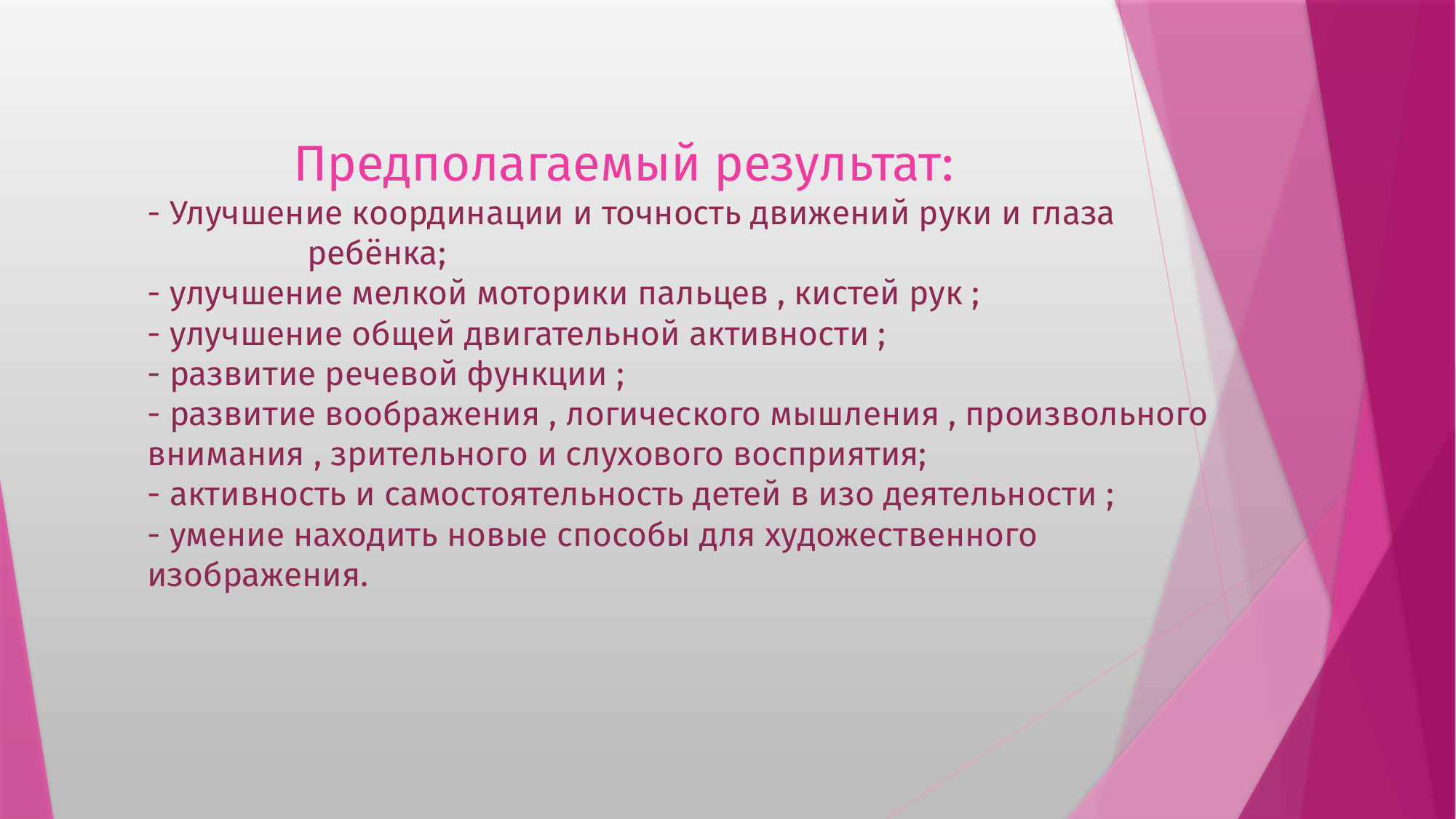

# Предполагаемый результат: - Улучшение координации и точность движений руки и глаза ребёнка; - улучшение мелкой моторики пальцев , кистей рук ; - улучшение общей двигательной активности ; - развитие речевой функции ; - развитие воображения , логического мышления , произвольного внимания , зрительного и слухового восприятия; - активность и самостоятельность детей в изо деятельности ; - умение находить новые способы для художественного изображения.